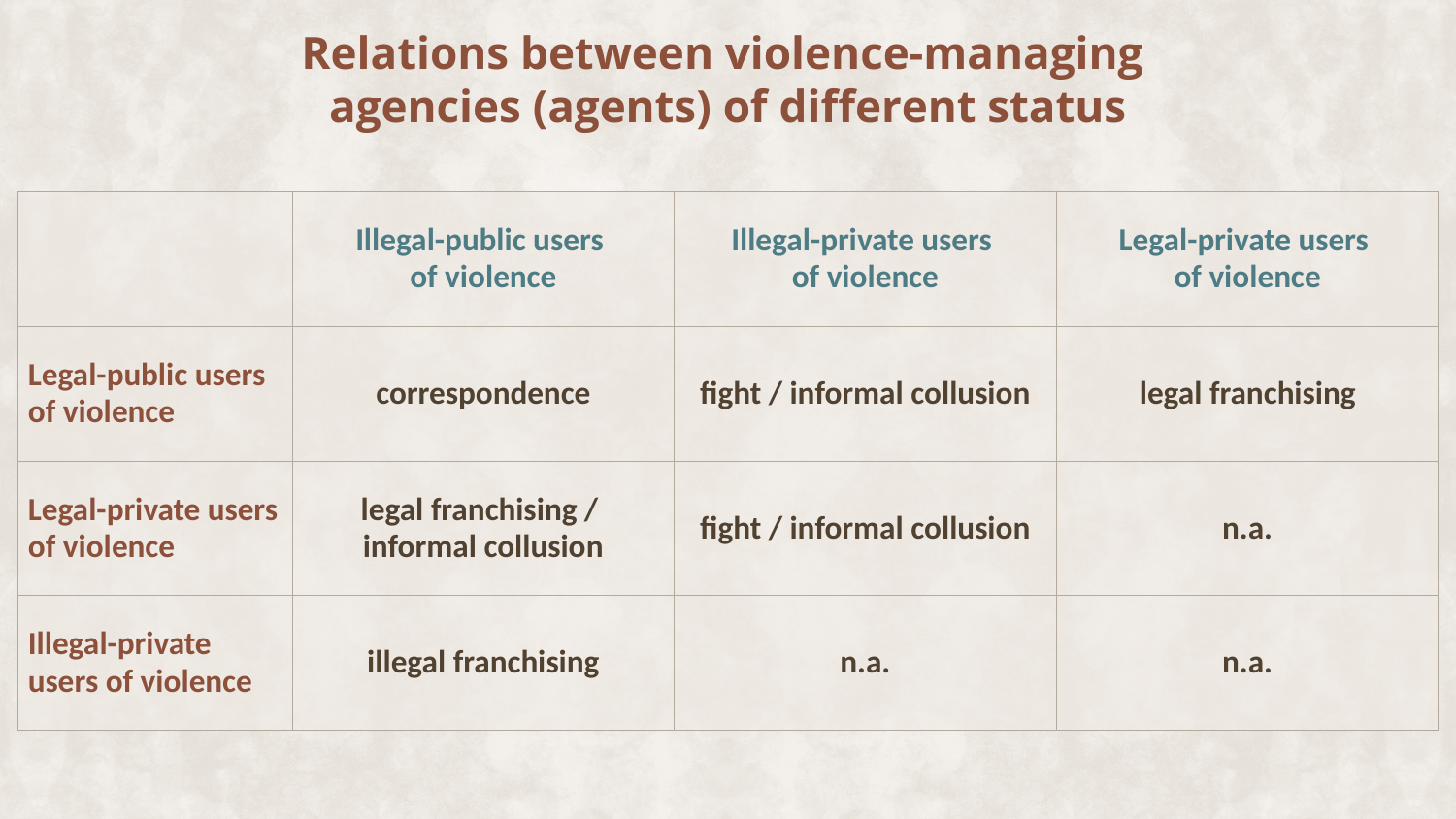

# Relations between violence-managing agencies (agents) of different status
|  | Illegal-public users of violence | Illegal-private users of violence | Legal-private users of violence |
| --- | --- | --- | --- |
| Legal-public users of violence | correspondence | fight / informal collusion | legal franchising |
| Legal-private users of violence | legal franchising / informal collusion | fight / informal collusion | n.a. |
| Illegal-private users of violence | illegal franchising | n.a. | n.a. |